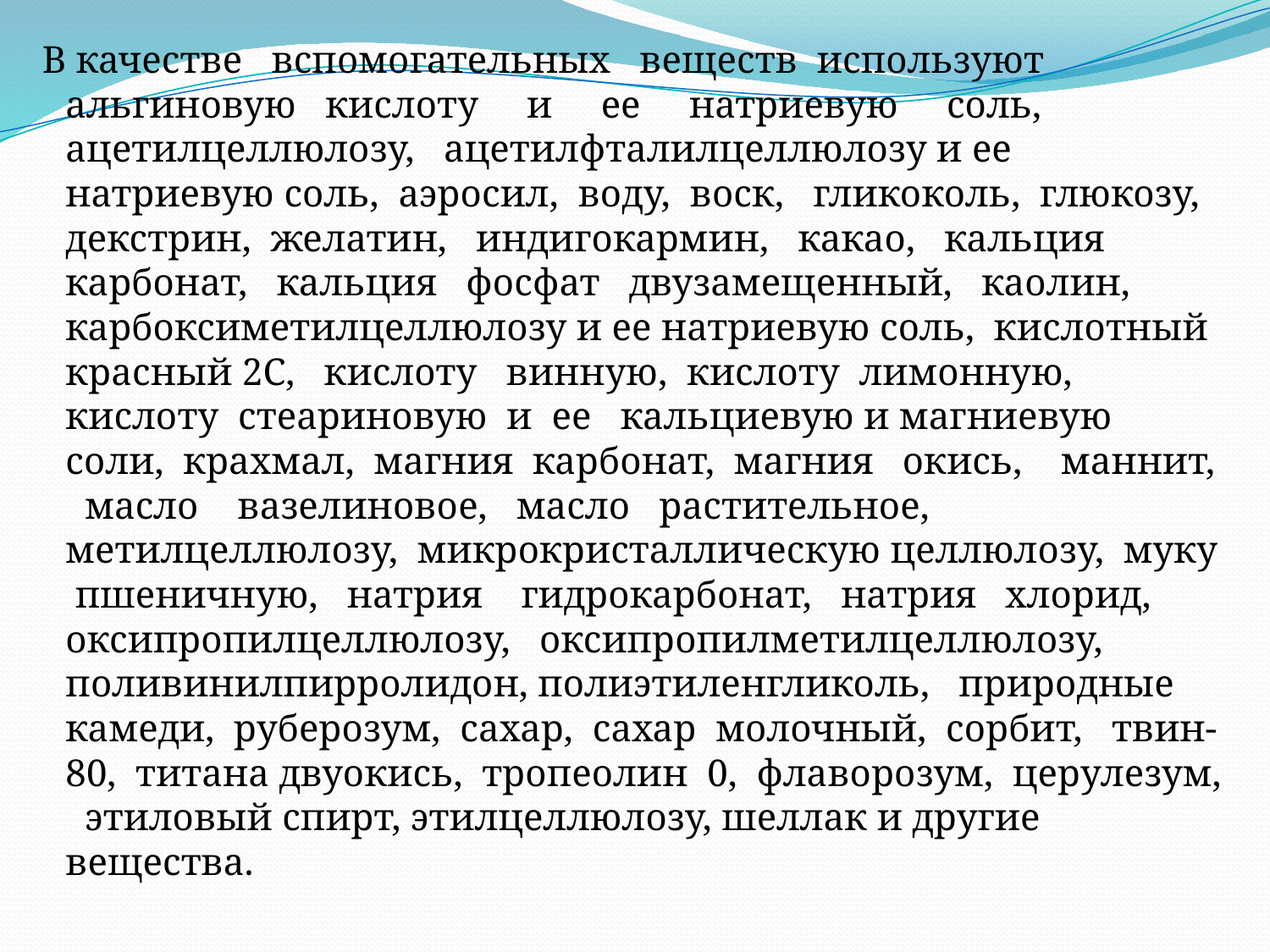

В качестве   вспомогательных   веществ  используют  альгиновую   кислоту     и     ее     натриевую     соль,      ацетилцеллюлозу,   ацетилфталилцеллюлозу и ее натриевую соль,  аэросил,  воду,  воск,   гликоколь,  глюкозу,  декстрин,  желатин,   индигокармин,   какао,   кальция    карбонат,   кальция   фосфат   двузамещенный,   каолин,   карбоксиметилцеллюлозу и ее натриевую соль,  кислотный красный 2С,   кислоту   винную,  кислоту  лимонную,  кислоту  стеариновую  и  ее   кальциевую и магниевую  соли,  крахмал,  магния  карбонат,  магния   окись,    маннит,    масло    вазелиновое,   масло   растительное,   метилцеллюлозу,  микрокристаллическую целлюлозу,  муку  пшеничную,   натрия    гидрокарбонат,   натрия   хлорид,   оксипропилцеллюлозу,   оксипропилметилцеллюлозу,  поливинилпирролидон, полиэтиленгликоль,   природные   камеди,  руберозум,  сахар,  сахар  молочный,  сорбит,   твин-80,  титана двуокись,  тропеолин  0,  флаворозум,  церулезум,   этиловый спирт, этилцеллюлозу, шеллак и другие вещества.
#